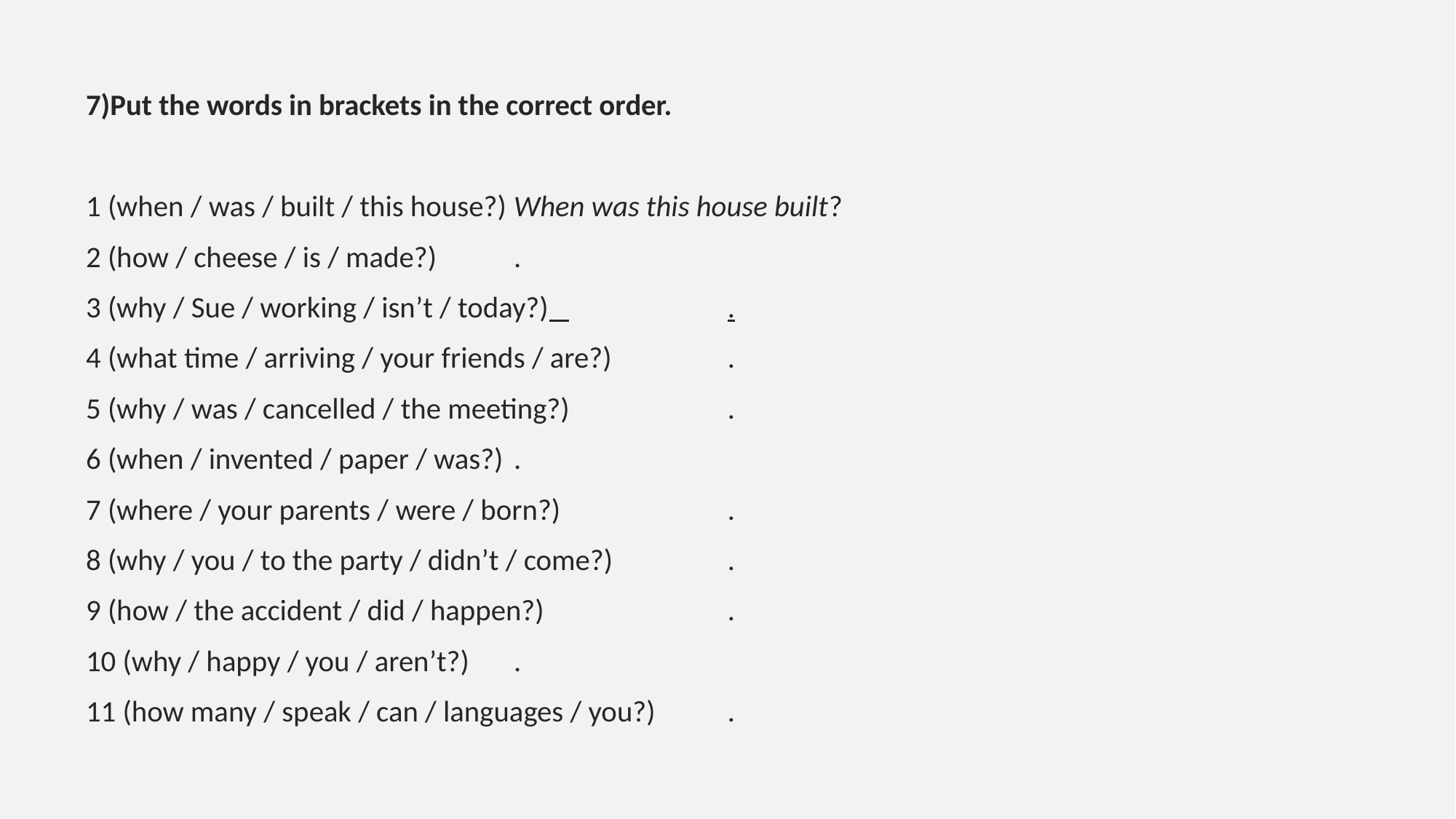

7)Put the words in brackets in the correct order.

1 (when / was / built / this house?) When was this house built?
2 (how / cheese / is / made?)			.
3 (why / Sue / working / isn’t / today?)   			.
4 (what time / arriving / your friends / are?)				.
5 (why / was / cancelled / the meeting?)					.
6 (when / invented / paper / was?)				.
7 (where / your parents / were / born?)				.
8 (why / you / to the party / didn’t / come?)				.
9 (how / the accident / did / happen?)					.
10 (why / happy / you / aren’t?)				.
11 (how many / speak / can / languages / you?)				.